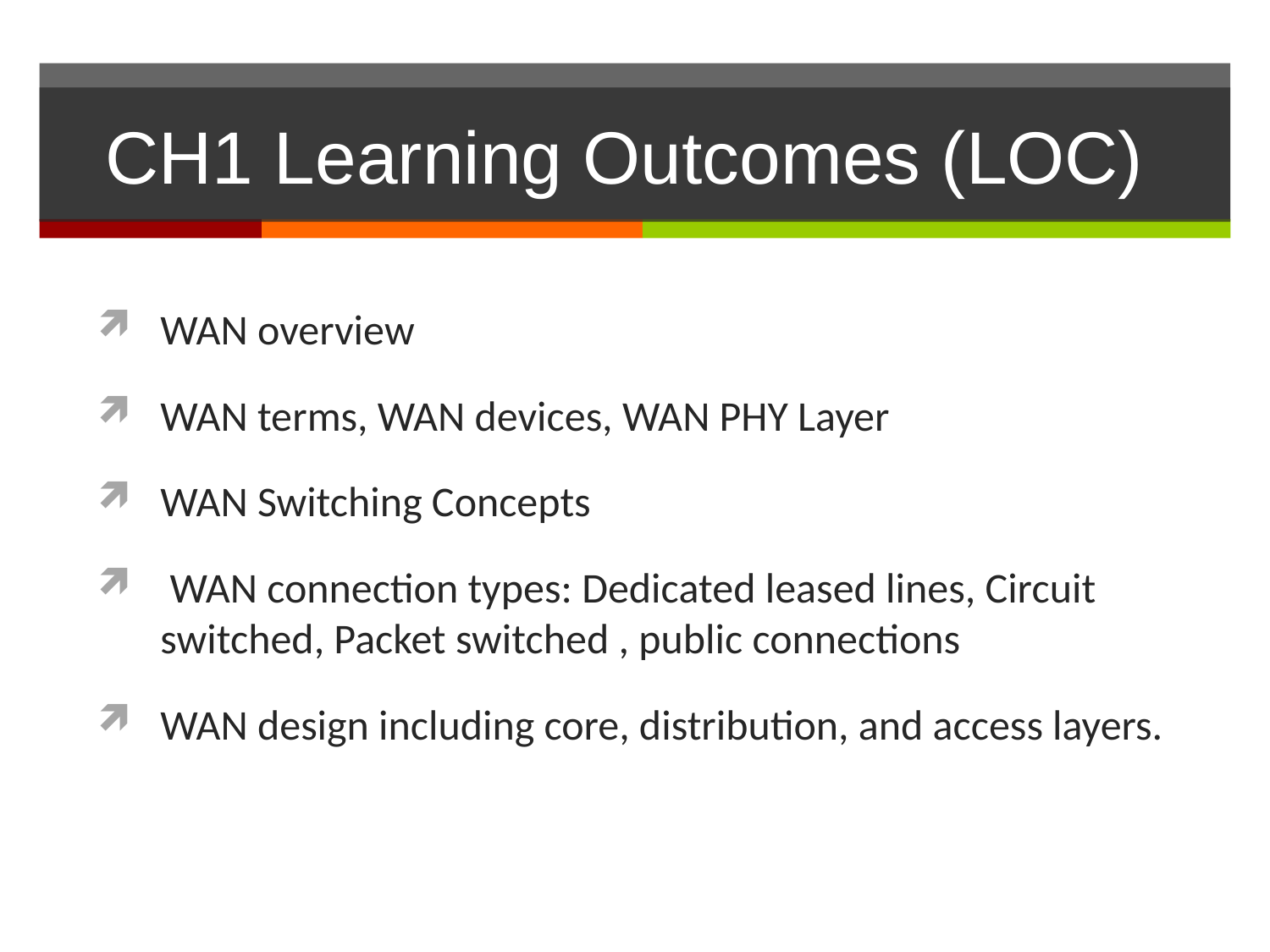

# CH1 Learning Outcomes (LOC)
WAN overview
WAN terms, WAN devices, WAN PHY Layer
WAN Switching Concepts
 WAN connection types: Dedicated leased lines, Circuit switched, Packet switched , public connections
WAN design including core, distribution, and access layers.